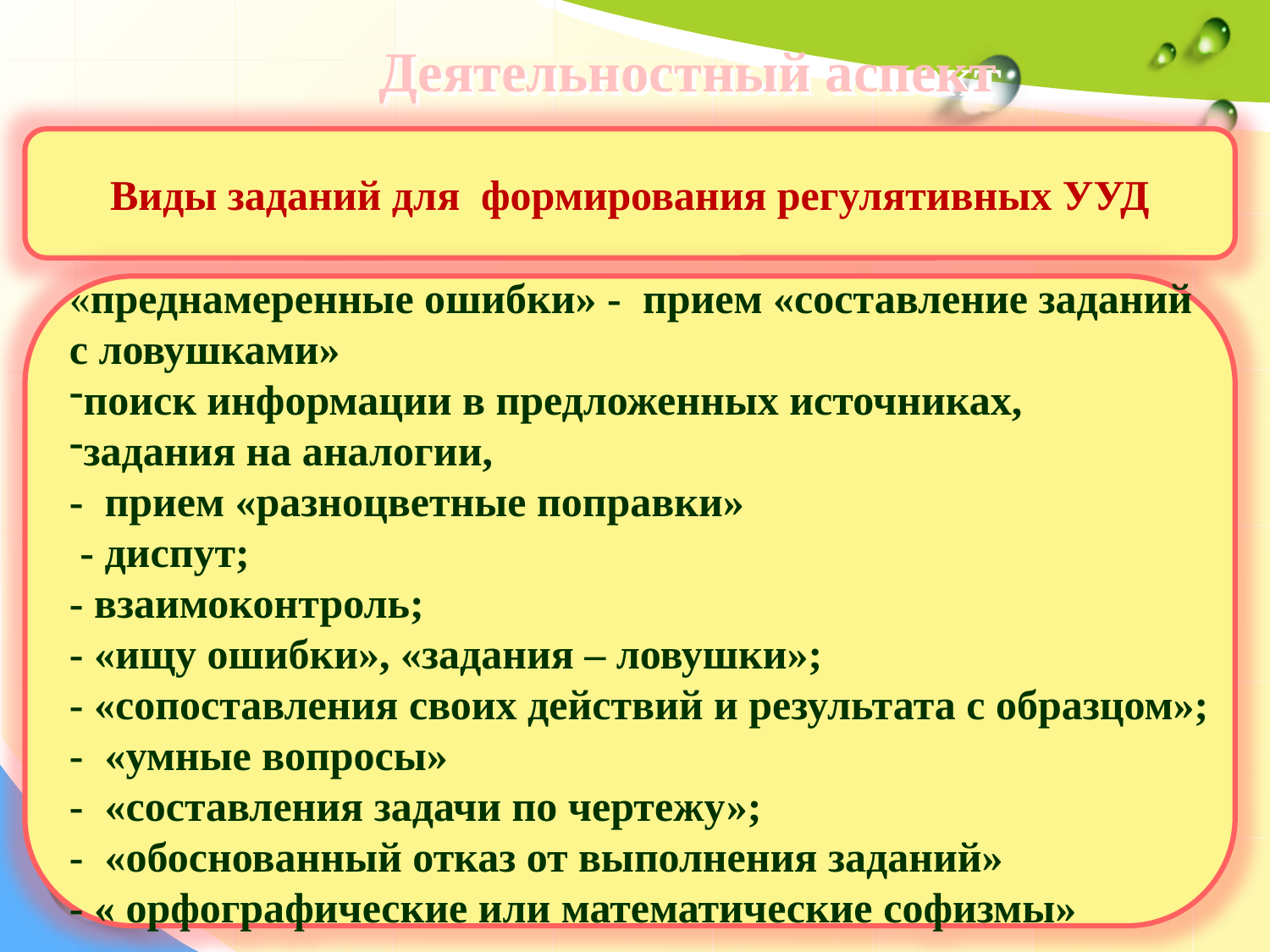

# Деятельностный аспект
Виды заданий для  формирования регулятивных УУД
«преднамеренные ошибки» -  прием «составление заданий
с ловушками»
поиск информации в предложенных источниках,
задания на аналогии,
-  прием «разноцветные поправки»
 - диспут;
- взаимоконтроль;
- «ищу ошибки», «задания – ловушки»;
- «сопоставления своих действий и результата с образцом»;
-  «умные вопросы»
-  «составления задачи по чертежу»;
-  «обоснованный отказ от выполнения заданий»
- « орфографические или математические софизмы»